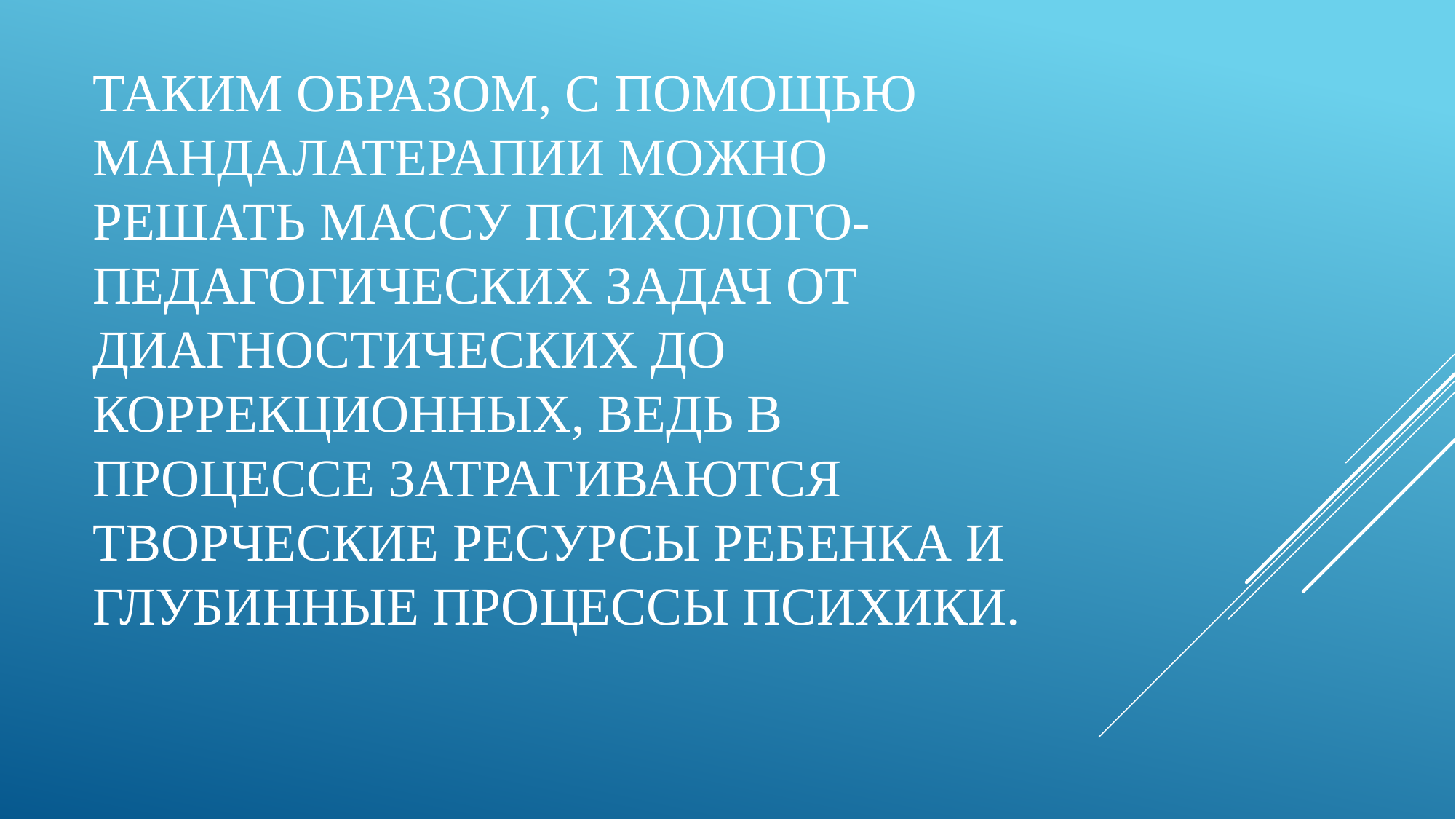

# Таким образом, с помощью мандалатерапии можно решать массу психолого-педагогических задач от диагностических до коррекционных, ведь в процессе затрагиваются творческие ресурсы ребенка и глубинные процессы психики.